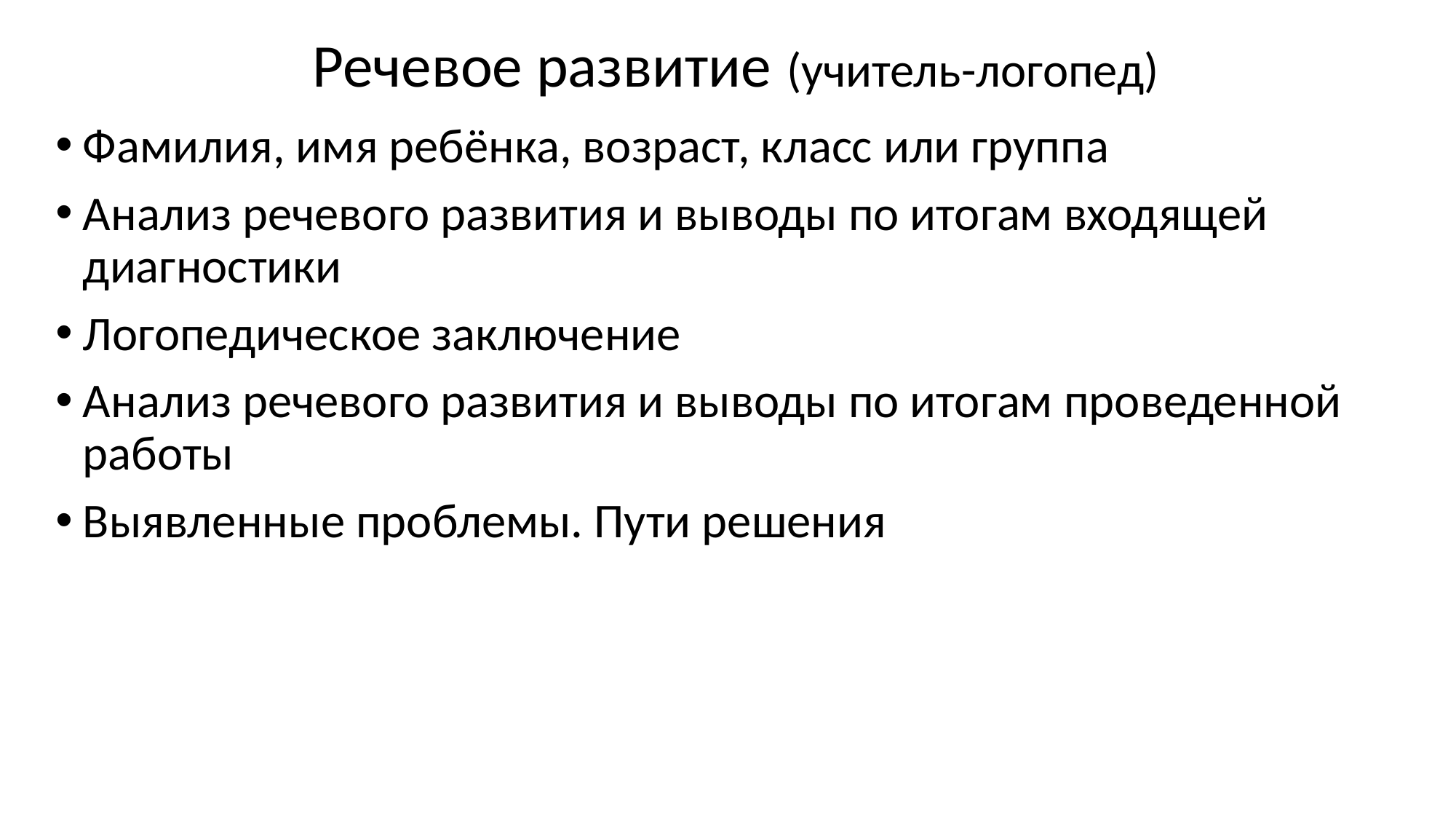

# Речевое развитие (учитель-логопед)
Фамилия, имя ребёнка, возраст, класс или группа
Анализ речевого развития и выводы по итогам входящей диагностики
Логопедическое заключение
Анализ речевого развития и выводы по итогам проведенной работы
Выявленные проблемы. Пути решения